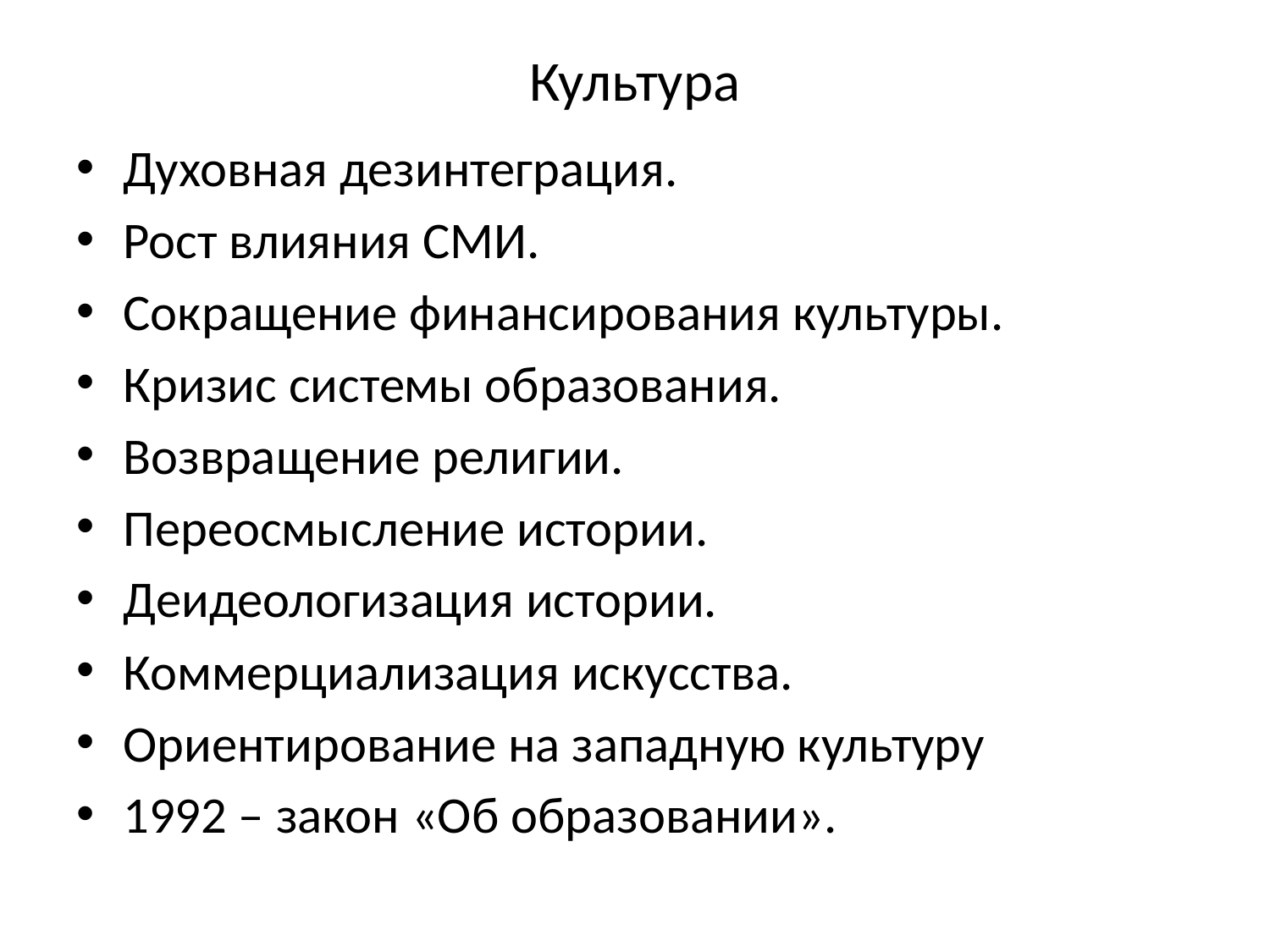

# Культура
Духовная дезинтеграция.
Рост влияния СМИ.
Сокращение финансирования культуры.
Кризис системы образования.
Возвращение религии.
Переосмысление истории.
Деидеологизация истории.
Коммерциализация искусства.
Ориентирование на западную культуру
1992 – закон «Об образовании».